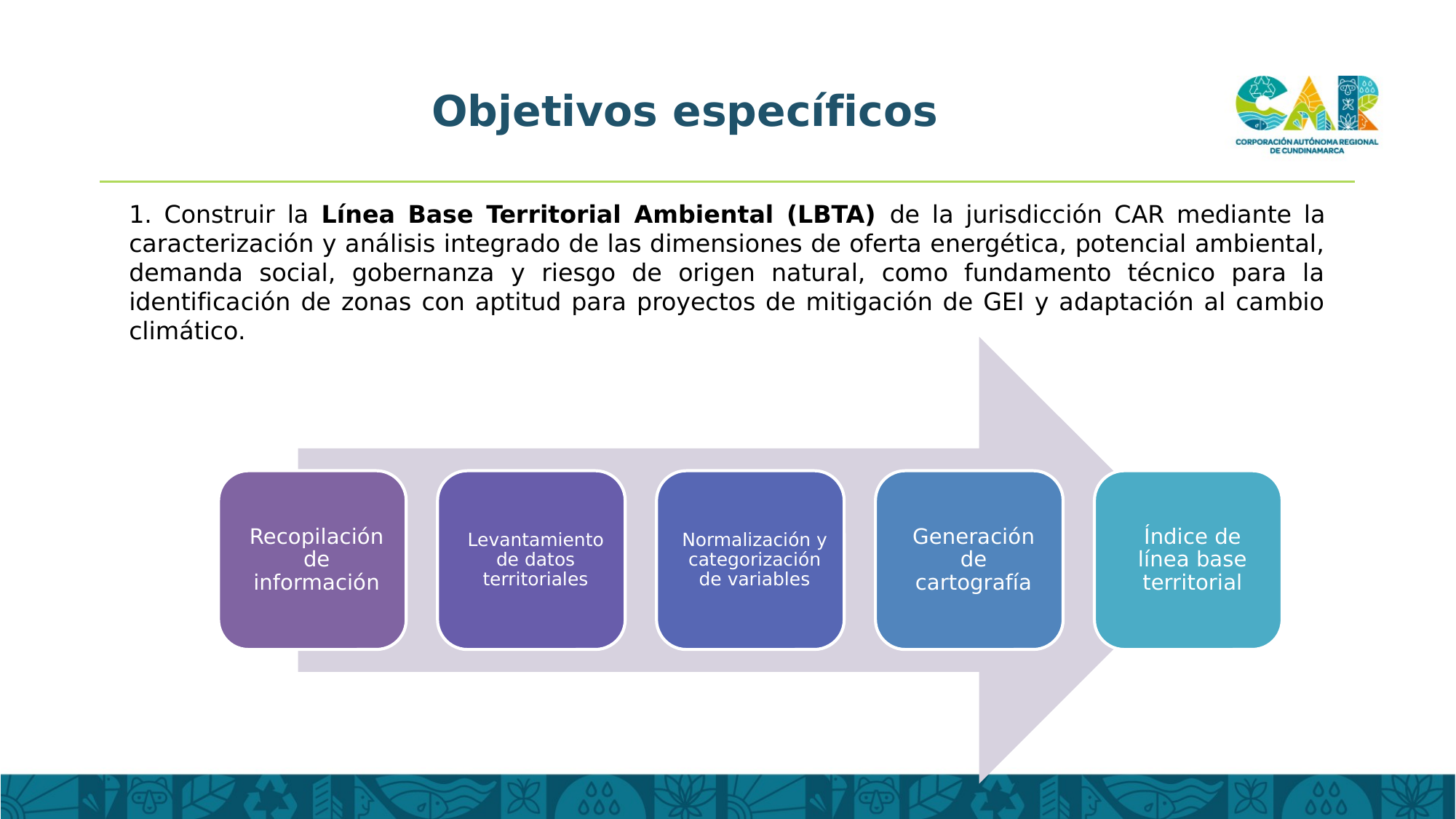

# Objetivos específicos
1. Construir la Línea Base Territorial Ambiental (LBTA) de la jurisdicción CAR mediante la caracterización y análisis integrado de las dimensiones de oferta energética, potencial ambiental, demanda social, gobernanza y riesgo de origen natural, como fundamento técnico para la identificación de zonas con aptitud para proyectos de mitigación de GEI y adaptación al cambio climático.
Recopilación de información
Levantamiento de datos territoriales
Normalización y categorización de variables
Generación de cartografía
Índice de línea base territorial